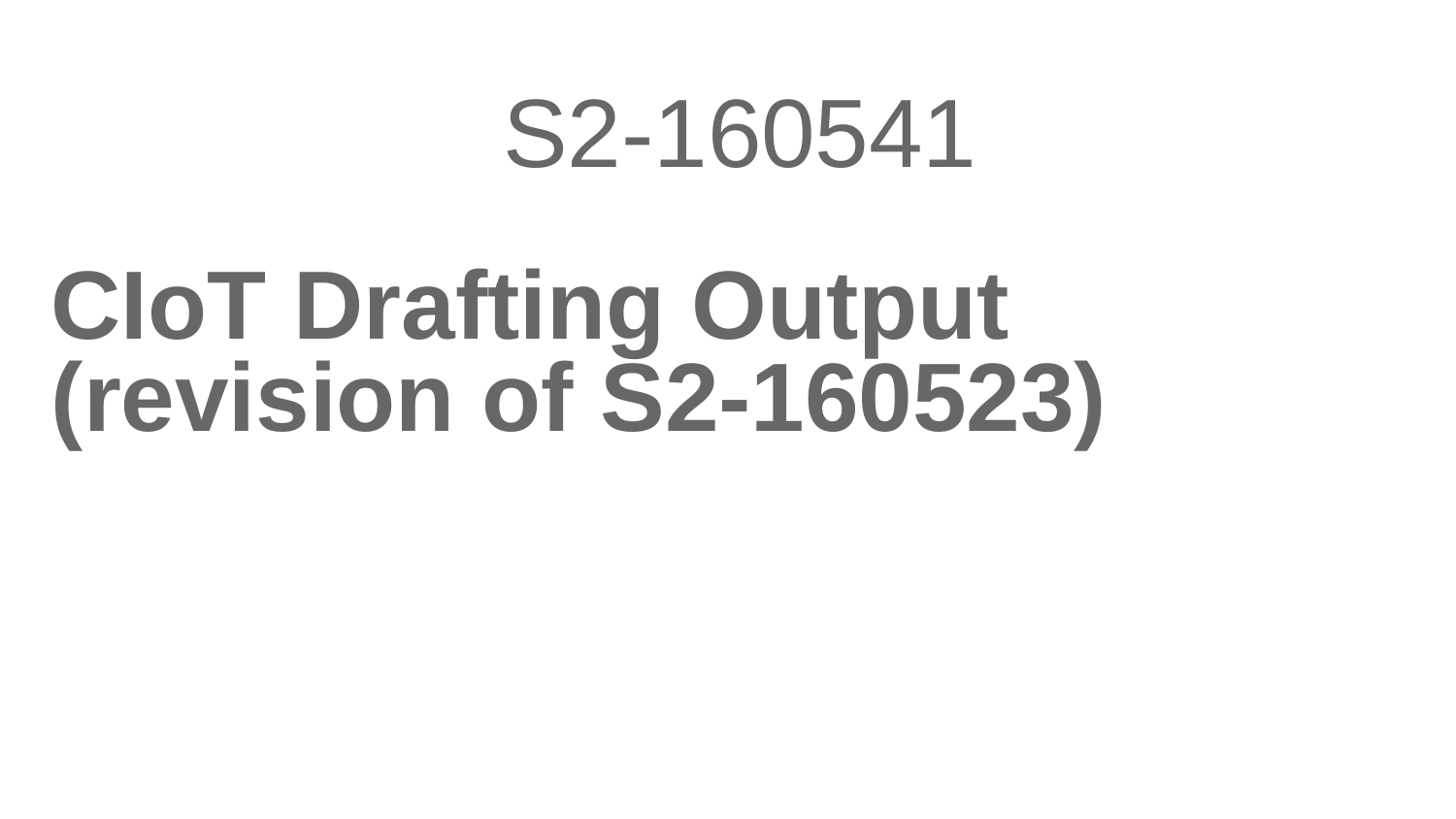

S2-160541
CIoT Drafting Output (revision of S2-160523)